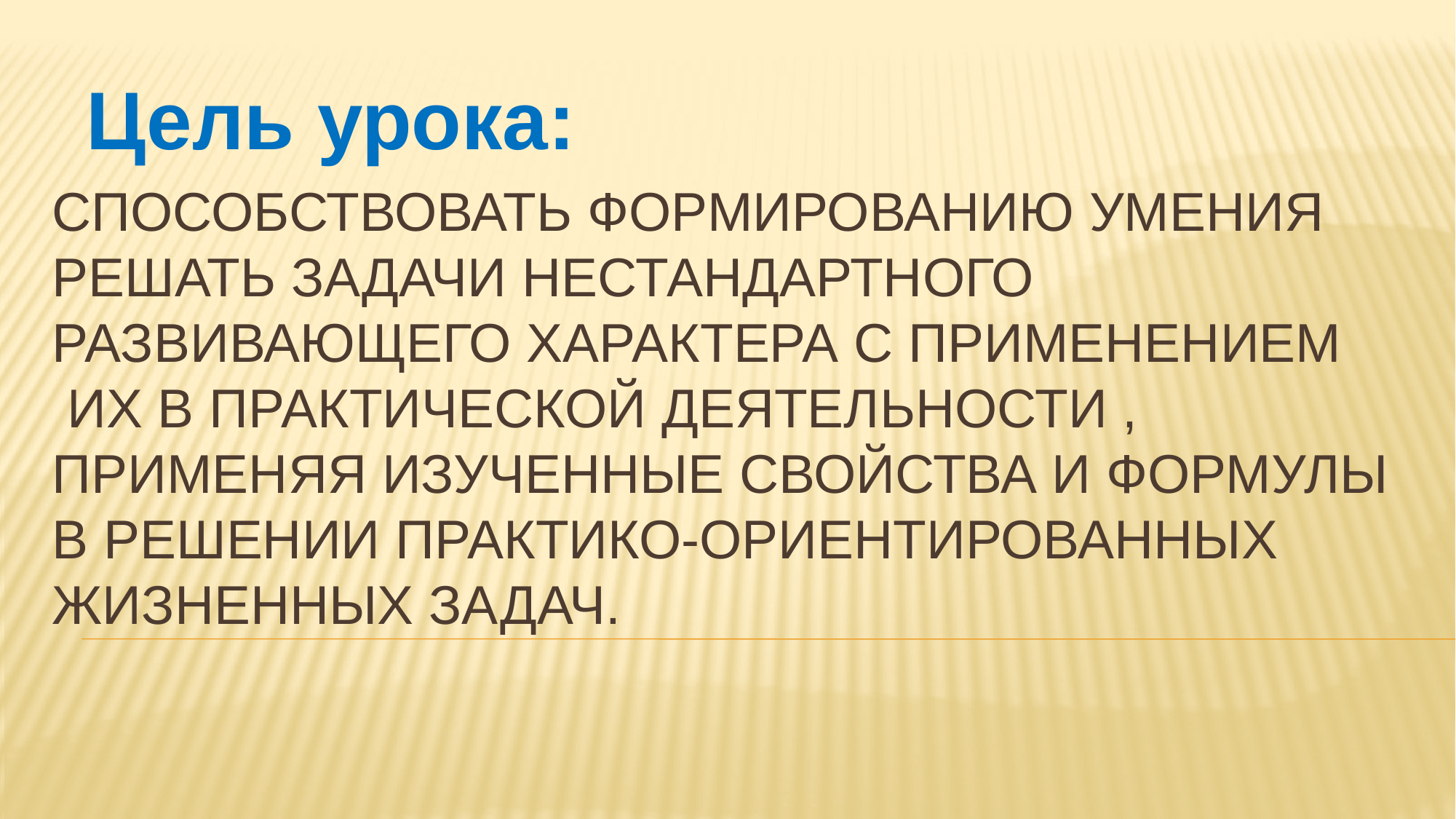

Цель урока:
# Способствовать формированию умения решать задачи нестандартного развивающего характера с применением  их в практической деятельности , применяя изученные свойства и формулы в решении практико-ориентированных жизненных задач.